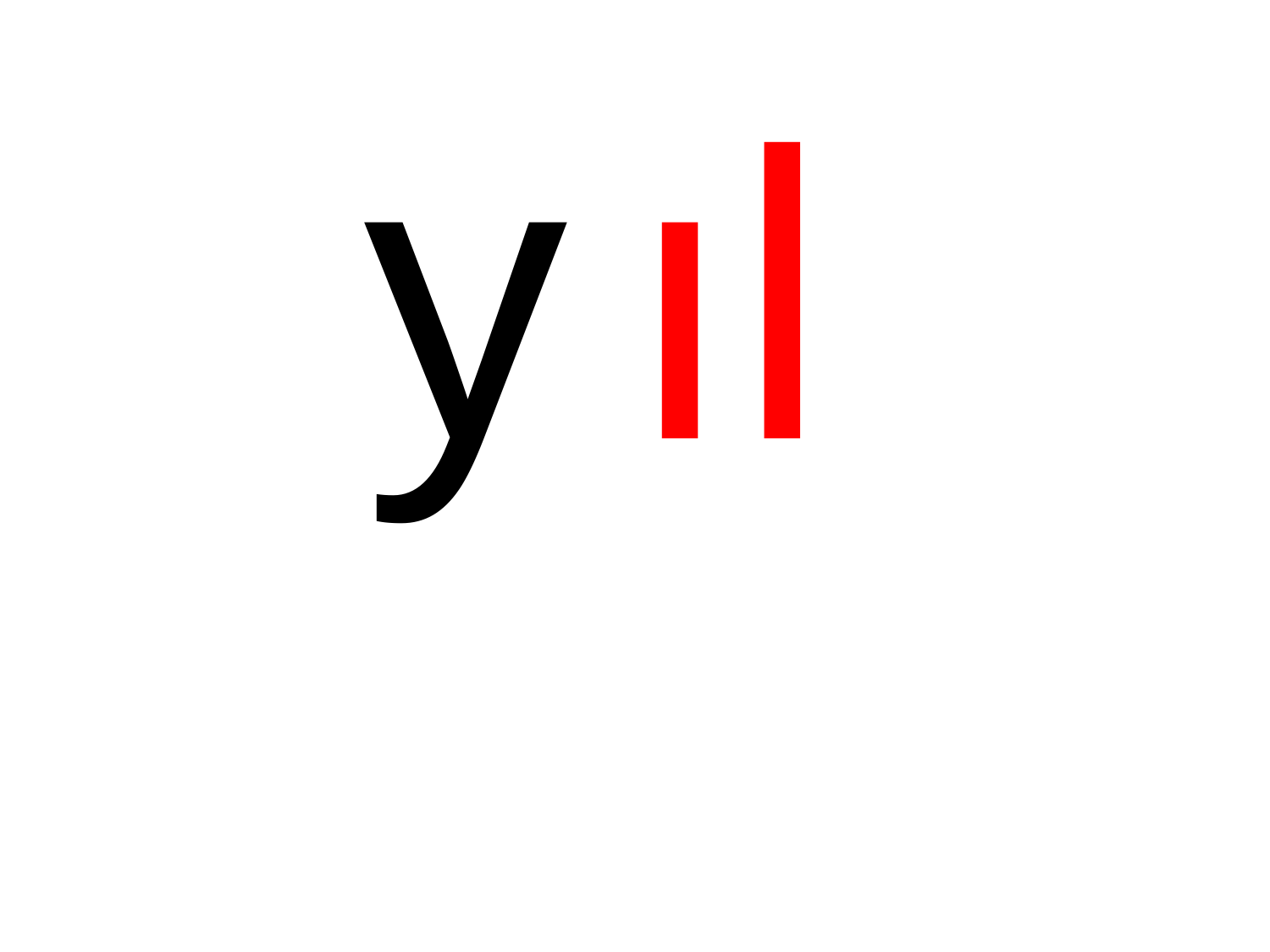

| y |
| --- |
| ıl |
| --- |